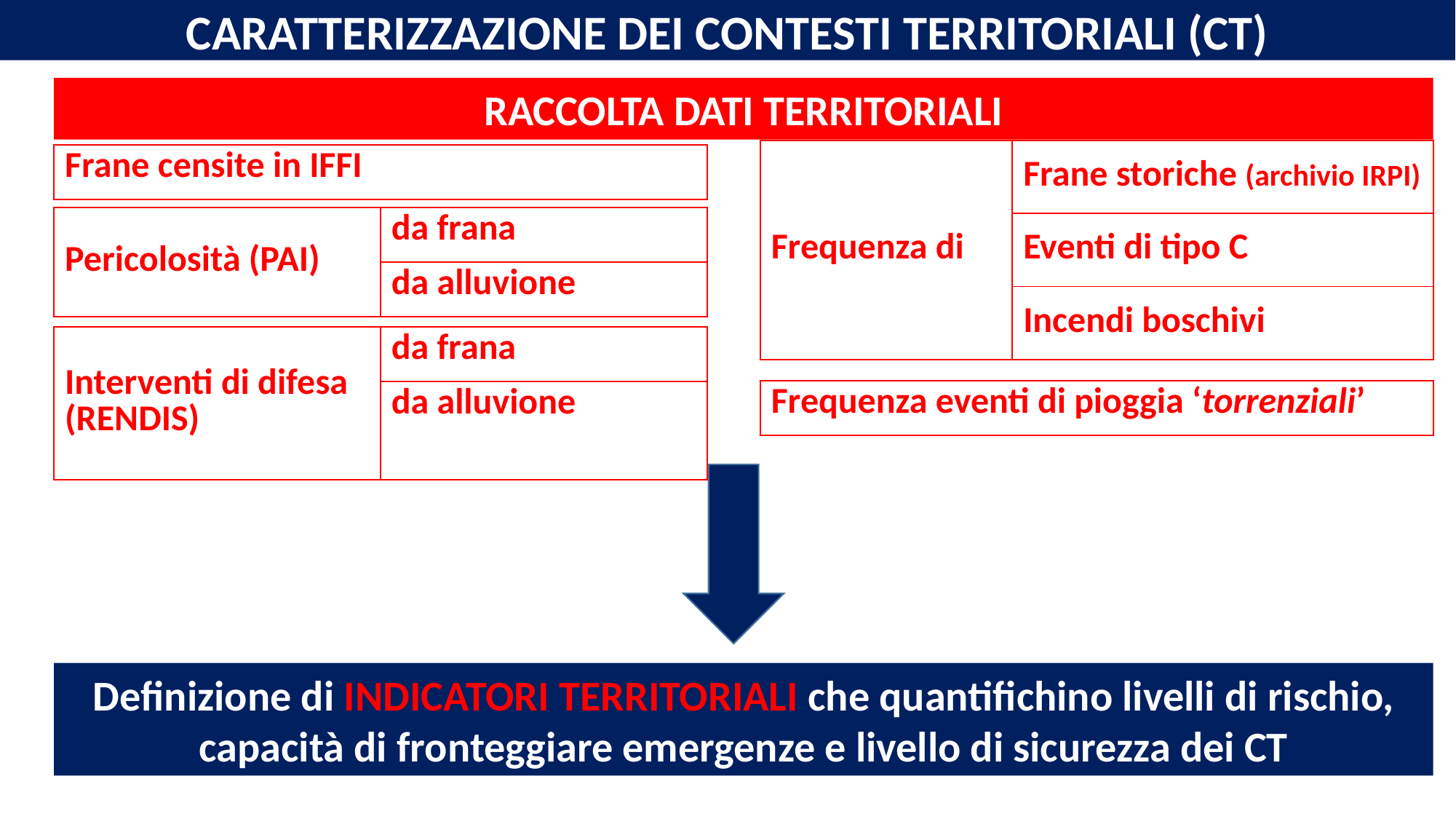

# CARATTERIZZAZIONE DEI CONTESTI TERRITORIALI (CT)
RACCOLTA DATI TERRITORIALI
| Frequenza di | Frane storiche (archivio IRPI) |
| --- | --- |
|  | Eventi di tipo C |
|  | Incendi boschivi |
| Frane censite in IFFI |
| --- |
| Pericolosità (PAI) | da frana |
| --- | --- |
|  | da alluvione |
| Interventi di difesa (RENDIS) | da frana |
| --- | --- |
|  | da alluvione |
| Frequenza eventi di pioggia ‘torrenziali’ |
| --- |

Definizione di INDICATORI TERRITORIALI che quantifichino livelli di rischio, capacità di fronteggiare emergenze e livello di sicurezza dei CT